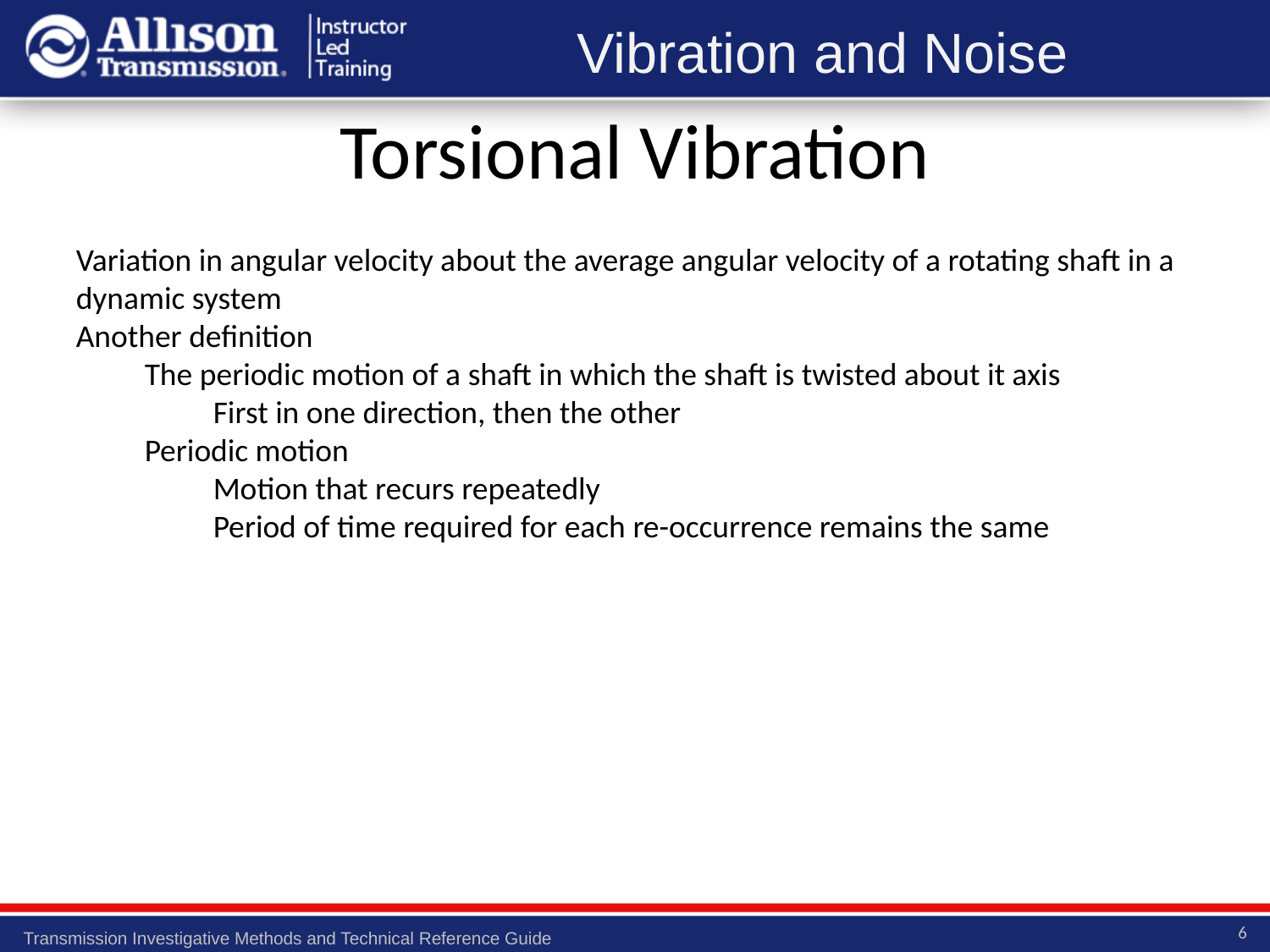

Torsional Vibration
Variation in angular velocity about the average angular velocity of a rotating shaft in a dynamic system
Another definition
The periodic motion of a shaft in which the shaft is twisted about it axis
First in one direction, then the other
Periodic motion
Motion that recurs repeatedly
Period of time required for each re-occurrence remains the same

6